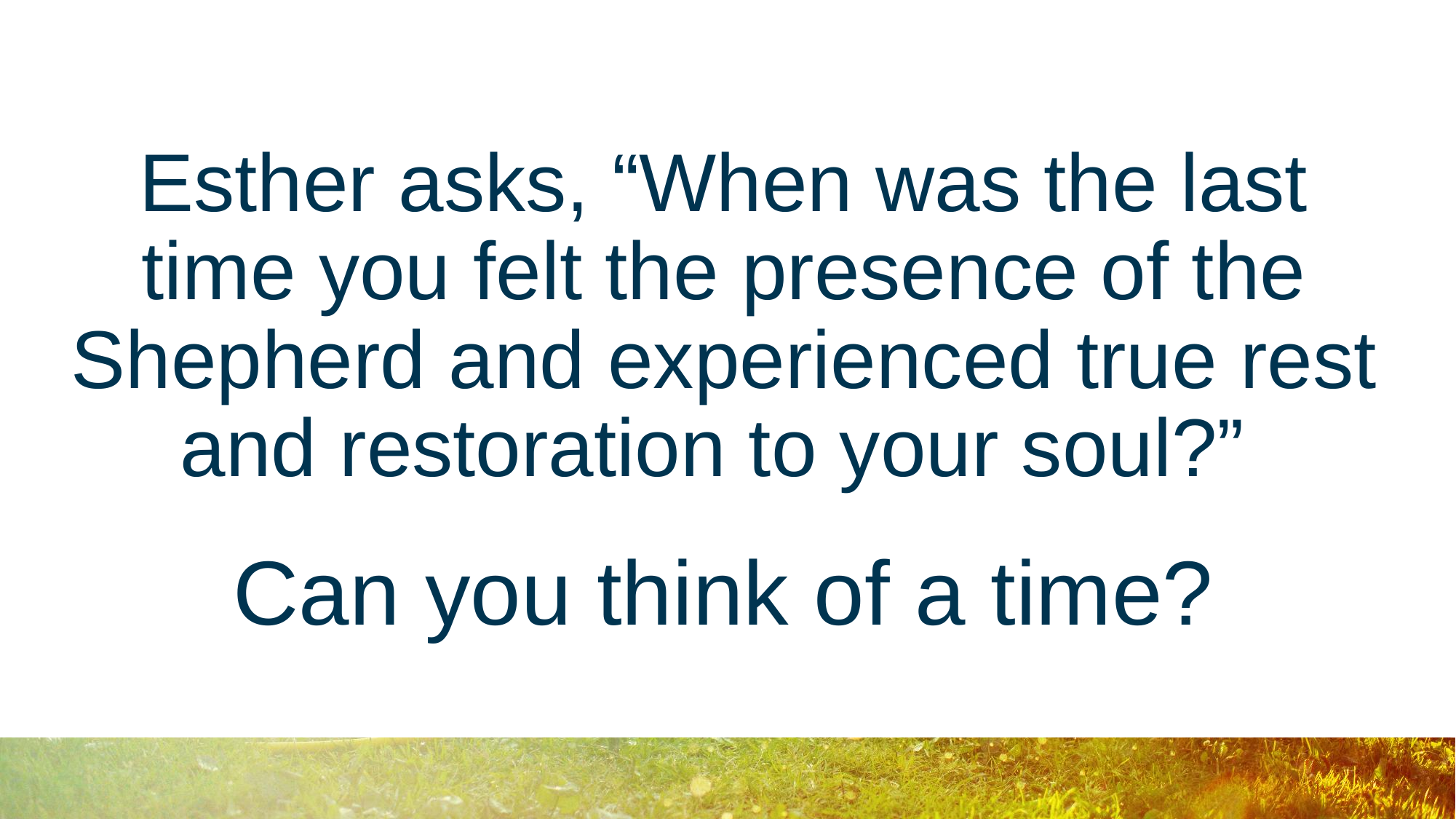

# Esther asks, “When was the last time you felt the presence of the Shepherd and experienced true rest and restoration to your soul?” Can you think of a time?